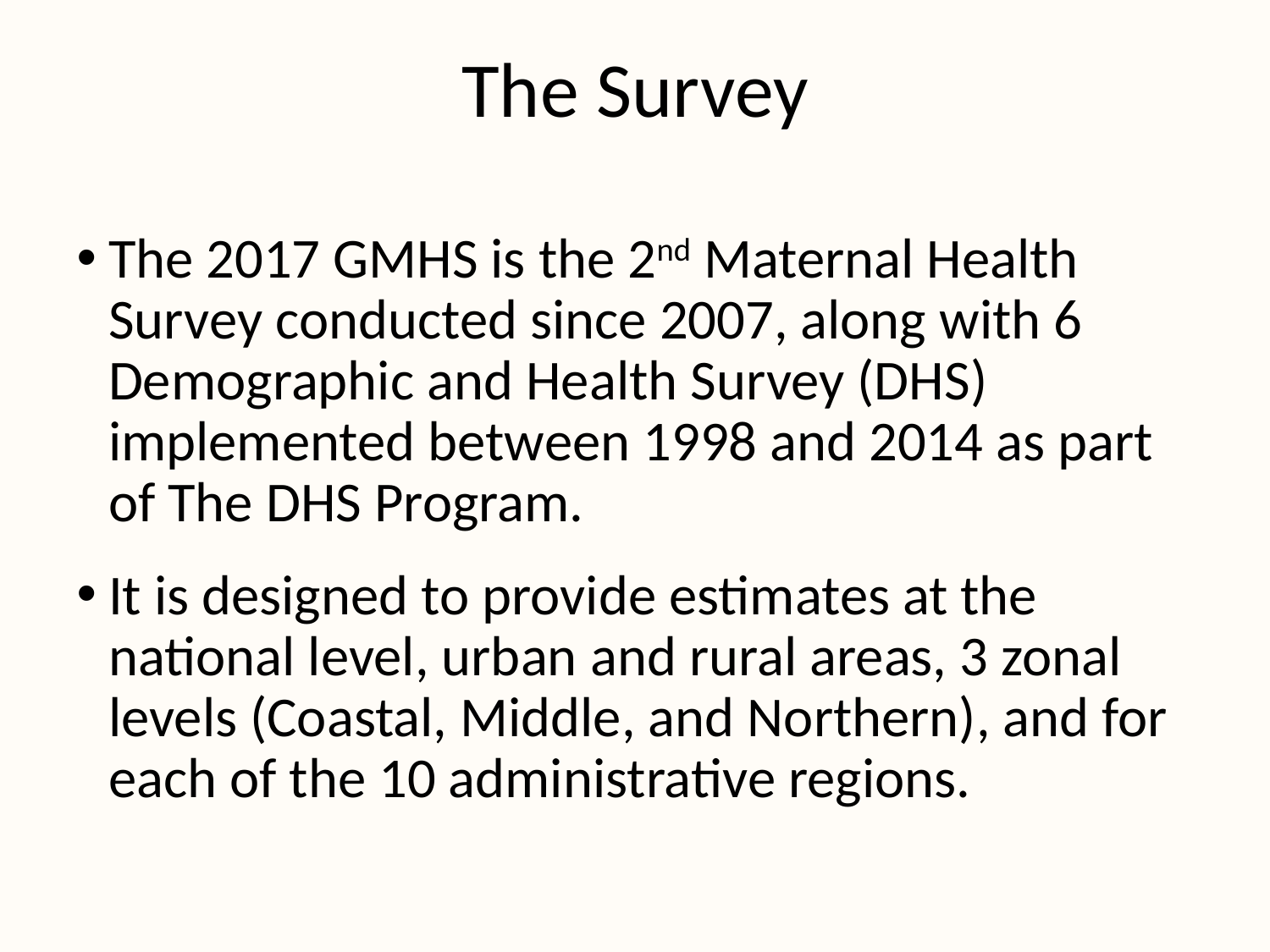

# The Survey
The 2017 GMHS is the 2nd Maternal Health Survey conducted since 2007, along with 6 Demographic and Health Survey (DHS) implemented between 1998 and 2014 as part of The DHS Program.
It is designed to provide estimates at the national level, urban and rural areas, 3 zonal levels (Coastal, Middle, and Northern), and for each of the 10 administrative regions.